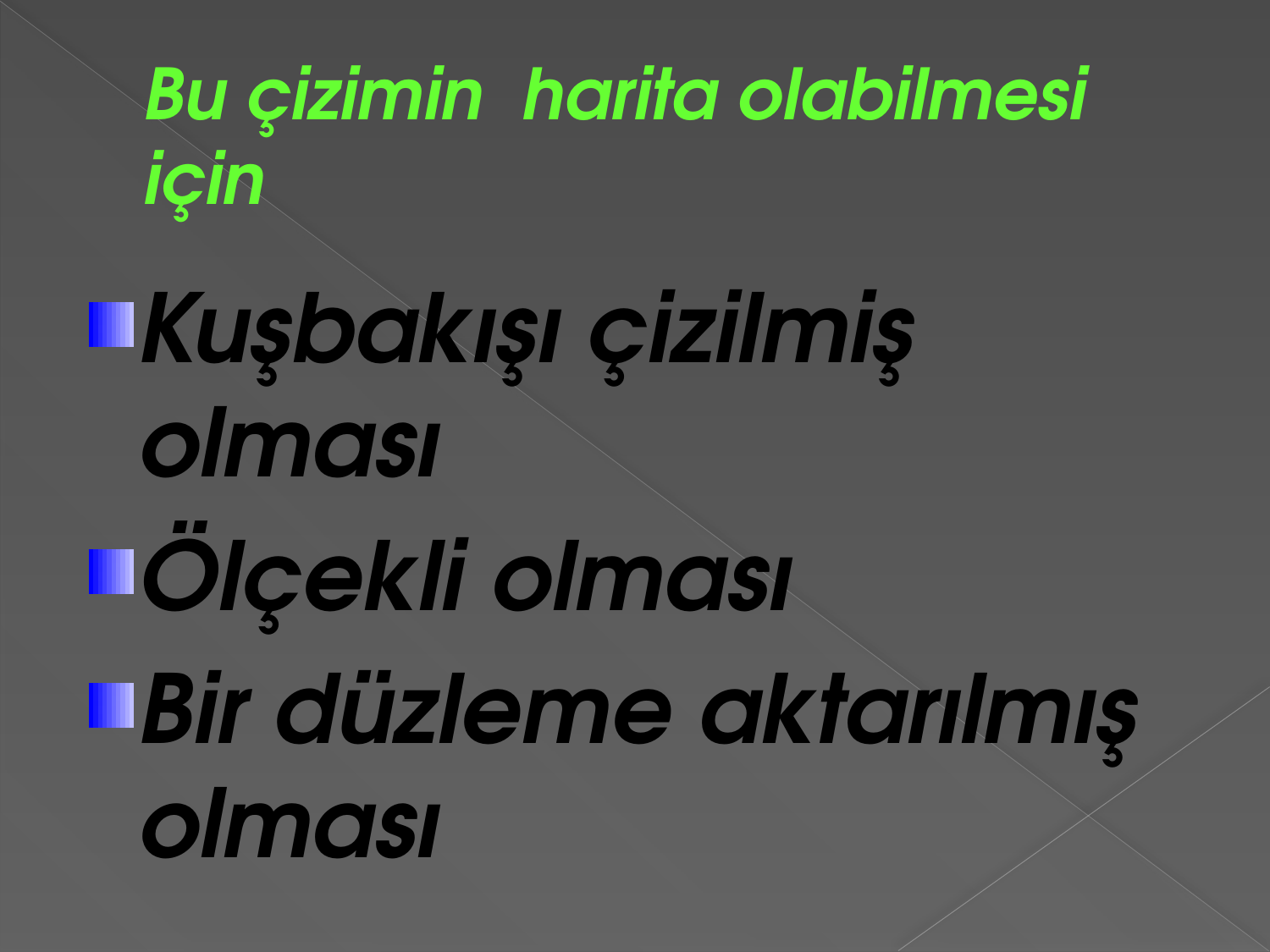

# Bu çizimin  harita olabilmesi için
Kuşbakışı çizilmiş olması
Ölçekli olması
Bir düzleme aktarılmış olması